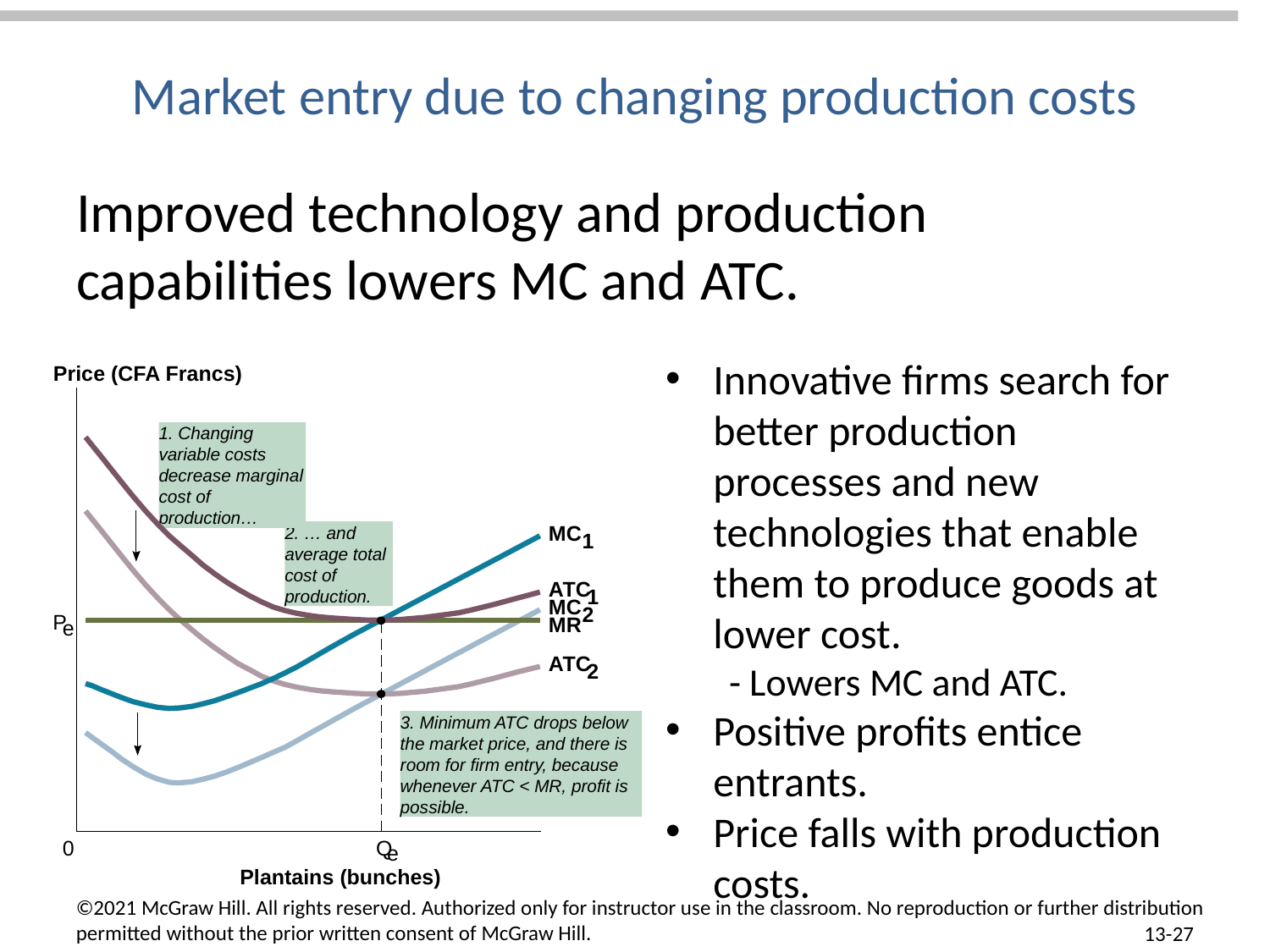

# Market entry due to changing production costs
Improved technology and production capabilities lowers MC and ATC.
Innovative firms search for better production processes and new technologies that enable them to produce goods at lower cost.
- Lowers MC and ATC.
Positive profits entice entrants.
Price falls with production costs.
Price (CFA Francs)

1. Changing variable costs decrease marginal cost of production…

M
C
2. … and average total cost of production.
1

A
TC
1
M
C
2
P

M
R
e

A
TC

2

3. Minimum ATC drops below the market price, and there is room for firm entry, because whenever ATC < MR, profit is possible.

0
Q
e
Plantains (bunches)